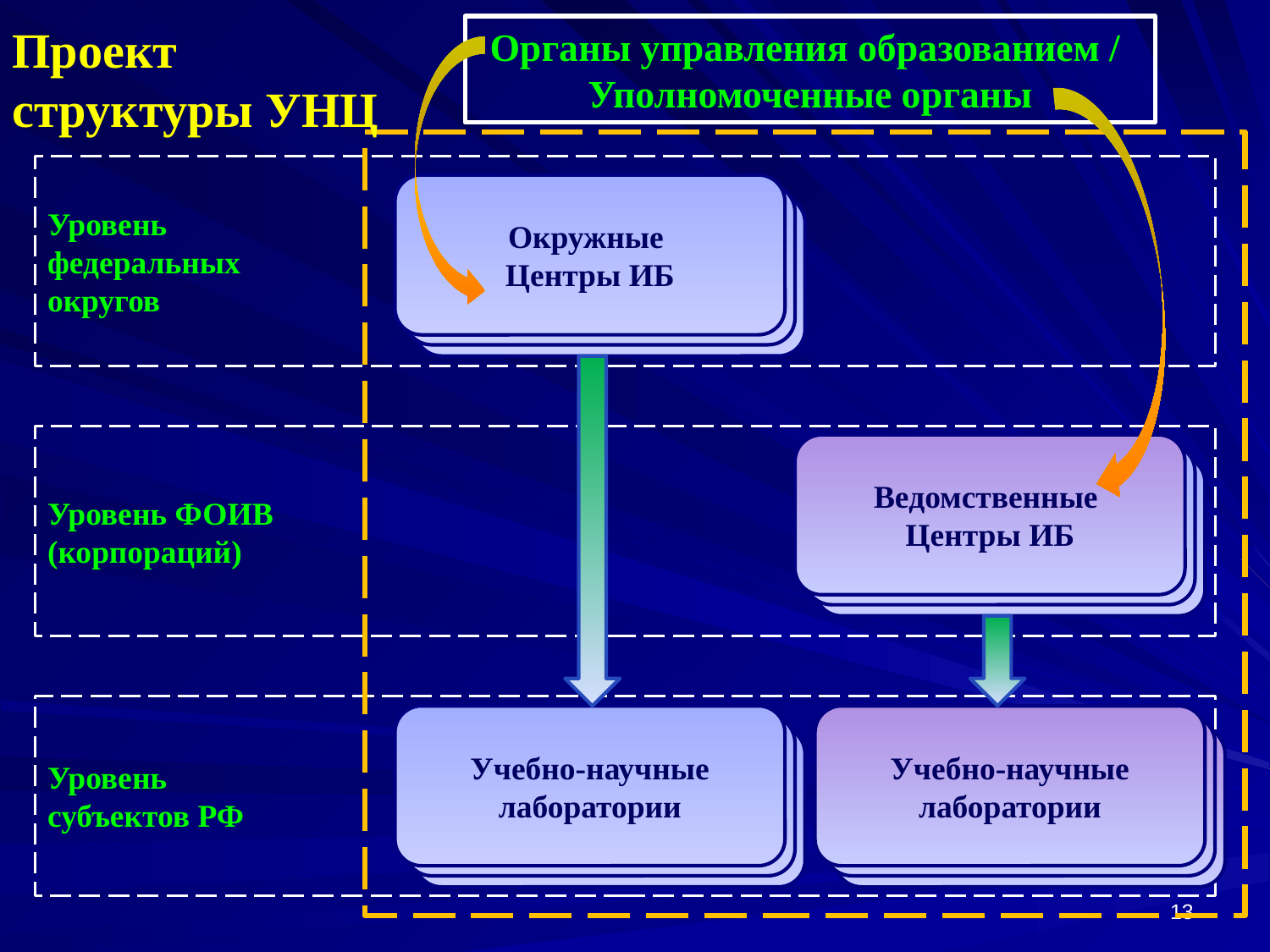

Проект
структуры УНЦ
Органы управления образованием /
Уполномоченные органы

Уровень
федеральных
округов
Окружные
Центры ИБ
Окружные Центры информационной безопасности
Окружные Центры информационной безопасности

Уровень ФОИВ
(корпораций)
Ведомственные
Центры ИБ
Окружные Центры информационной безопасности
Окружные Центры информационной безопасности

Уровень
субъектов РФ
Учебно-научные лаборатории
Окружные Центры информационной безопасности
Окружные Центры информационной безопасности
Учебно-научные лаборатории
Окружные Центры информационной безопасности
Окружные Центры информационной безопасности
13